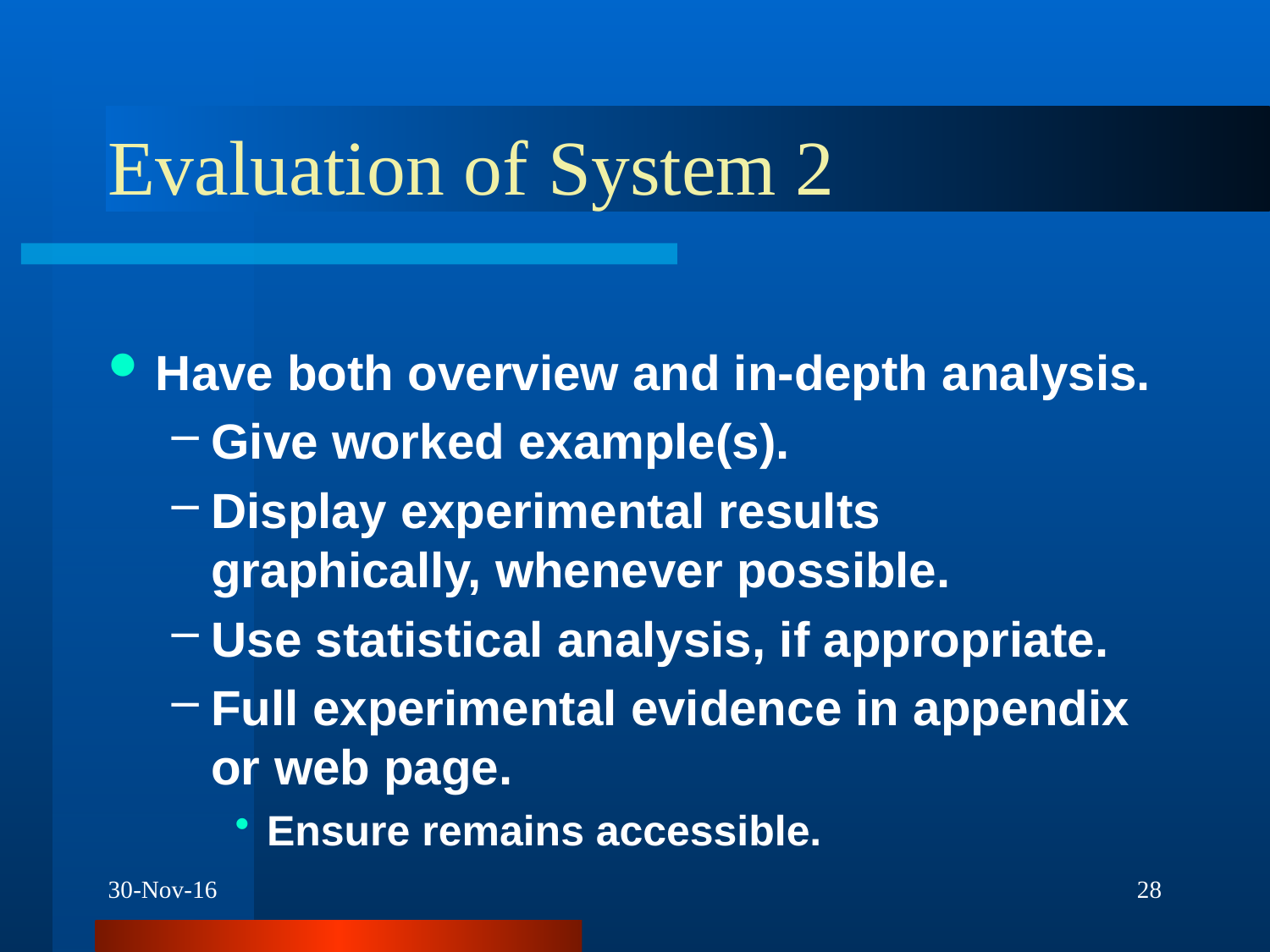

# Evaluation of System 2
Have both overview and in-depth analysis.
Give worked example(s).
Display experimental results graphically, whenever possible.
Use statistical analysis, if appropriate.
Full experimental evidence in appendix or web page.
Ensure remains accessible.
30-Nov-16
28